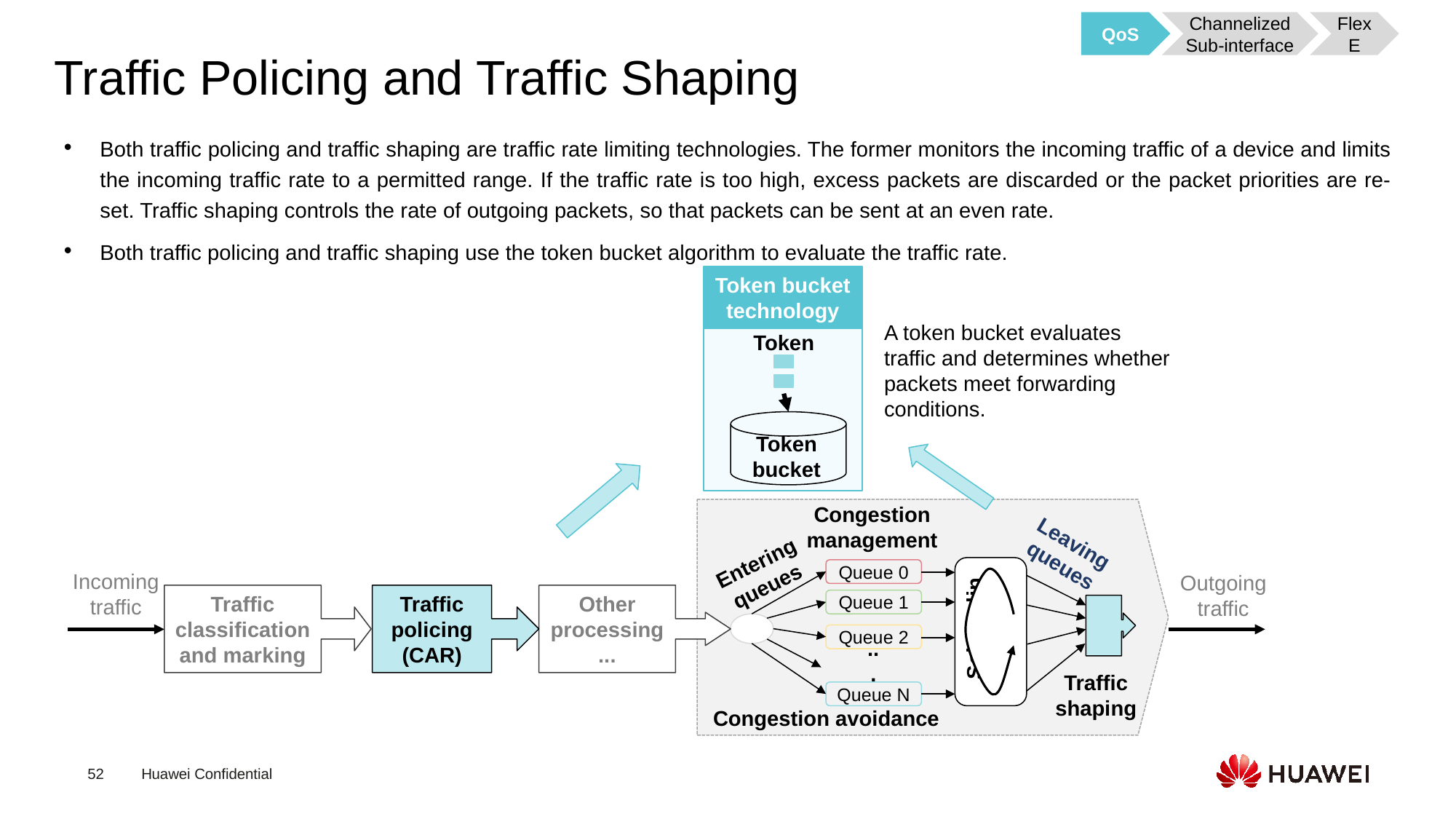

Channelized Sub-interface
QoS
FlexE
# Traffic Policing and Traffic Shaping
Both traffic policing and traffic shaping are traffic rate limiting technologies. The former monitors the incoming traffic of a device and limits the incoming traffic rate to a permitted range. If the traffic rate is too high, excess packets are discarded or the packet priorities are re-set. Traffic shaping controls the rate of outgoing packets, so that packets can be sent at an even rate.
Both traffic policing and traffic shaping use the token bucket algorithm to evaluate the traffic rate.
Token bucket technology

Token

Token bucket
A token bucket evaluates traffic and determines whether packets meet forwarding conditions.

Congestion management
Leaving queues
Entering queues

Scheduling

Queue 0
Incoming traffic
Outgoing traffic
Traffic classification and marking
Traffic policing
(CAR)
Other processing...
Queue 1

Queue 2
...
Traffic shaping
Queue N
Congestion avoidance